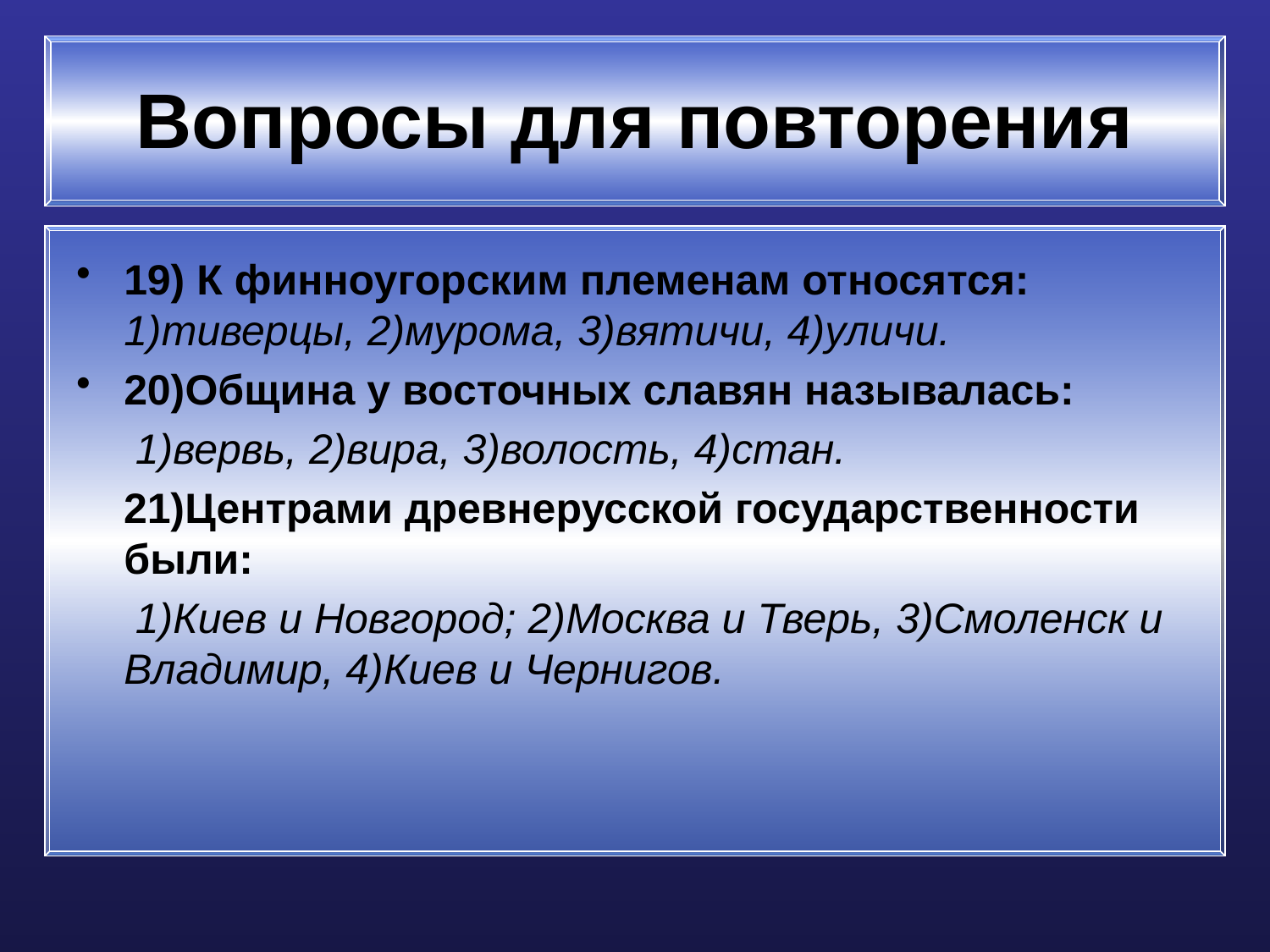

# Вопросы для повторения
19) К финноугорским племенам относятся: 1)тиверцы, 2)мурома, 3)вятичи, 4)уличи.
20)Община у восточных славян называлась:
     1)вервь, 2)вира, 3)волость, 4)стан.
    21)Центрами древнерусской государственности были:
     1)Киев и Новгород; 2)Москва и Тверь, 3)Смоленск и Владимир, 4)Киев и Чернигов.